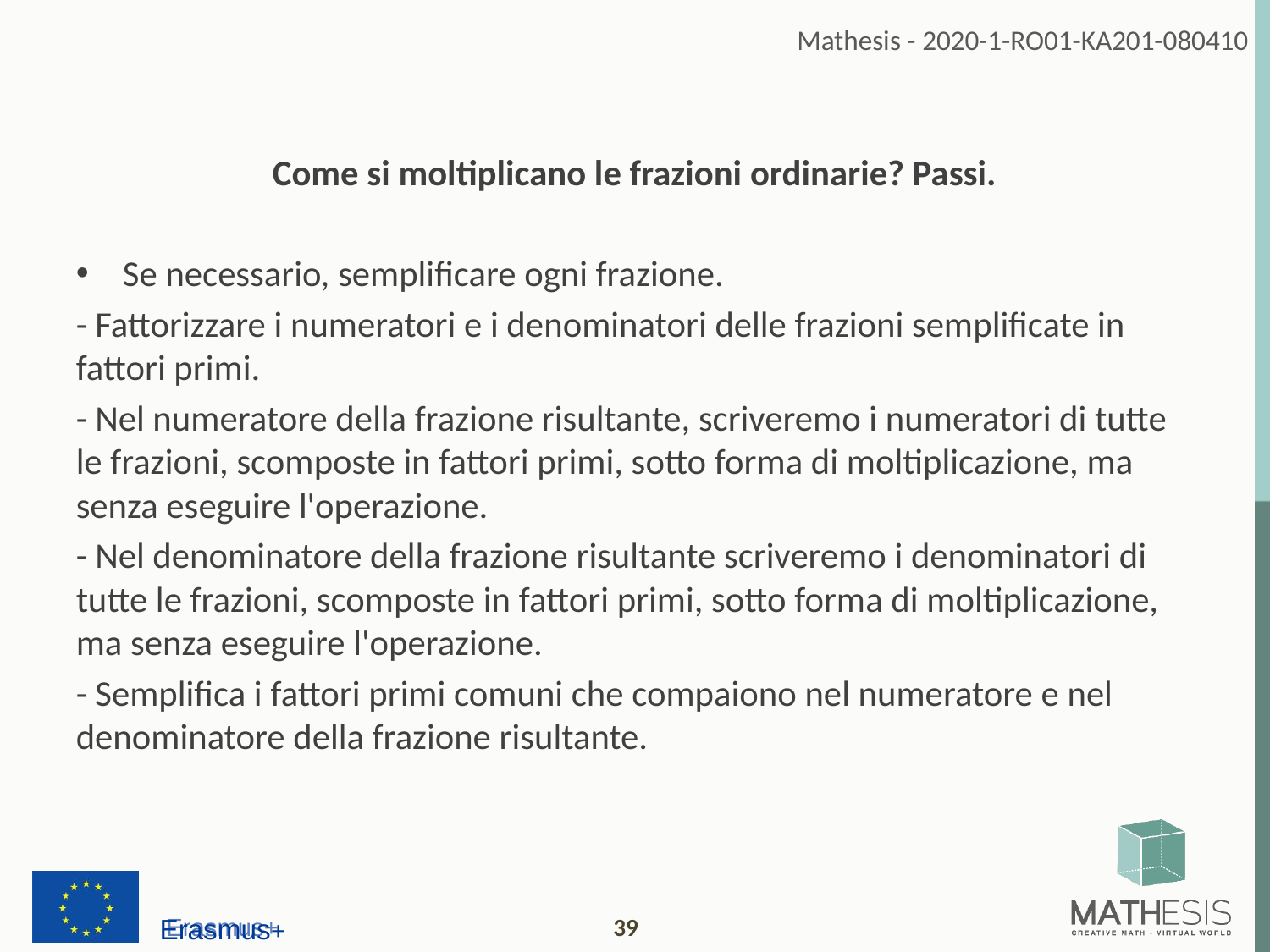

Come si moltiplicano le frazioni ordinarie? Passi.

Se necessario, semplificare ogni frazione.
- Fattorizzare i numeratori e i denominatori delle frazioni semplificate in fattori primi.
- Nel numeratore della frazione risultante, scriveremo i numeratori di tutte le frazioni, scomposte in fattori primi, sotto forma di moltiplicazione, ma senza eseguire l'operazione.
- Nel denominatore della frazione risultante scriveremo i denominatori di tutte le frazioni, scomposte in fattori primi, sotto forma di moltiplicazione, ma senza eseguire l'operazione.
- Semplifica i fattori primi comuni che compaiono nel numeratore e nel denominatore della frazione risultante.